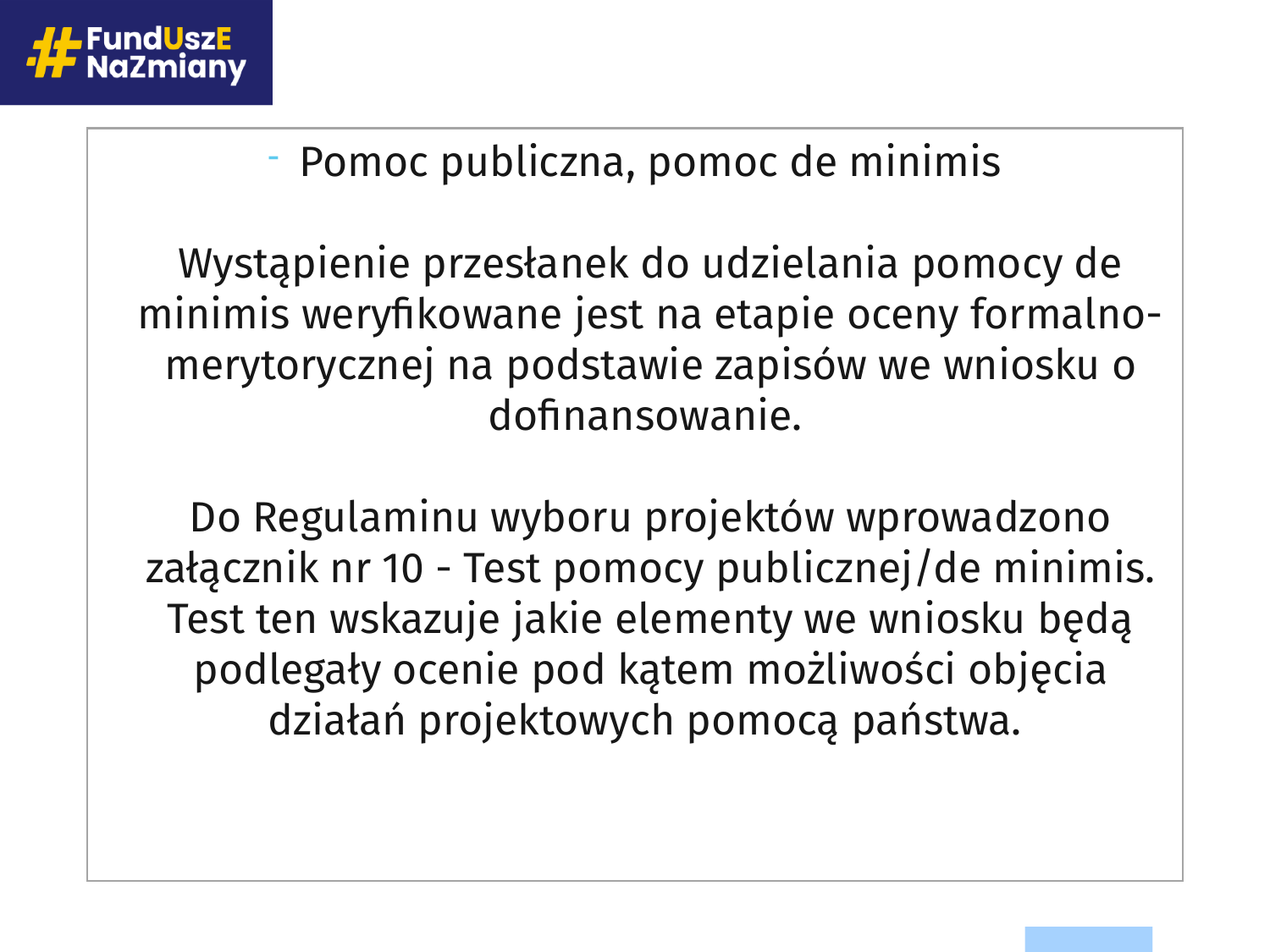

Pomoc publiczna, pomoc de minimis
Wystąpienie przesłanek do udzielania pomocy de minimis weryfikowane jest na etapie oceny formalno-merytorycznej na podstawie zapisów we wniosku o dofinansowanie.
Do Regulaminu wyboru projektów wprowadzono załącznik nr 10 - Test pomocy publicznej/de minimis. Test ten wskazuje jakie elementy we wniosku będą podlegały ocenie pod kątem możliwości objęcia działań projektowych pomocą państwa.